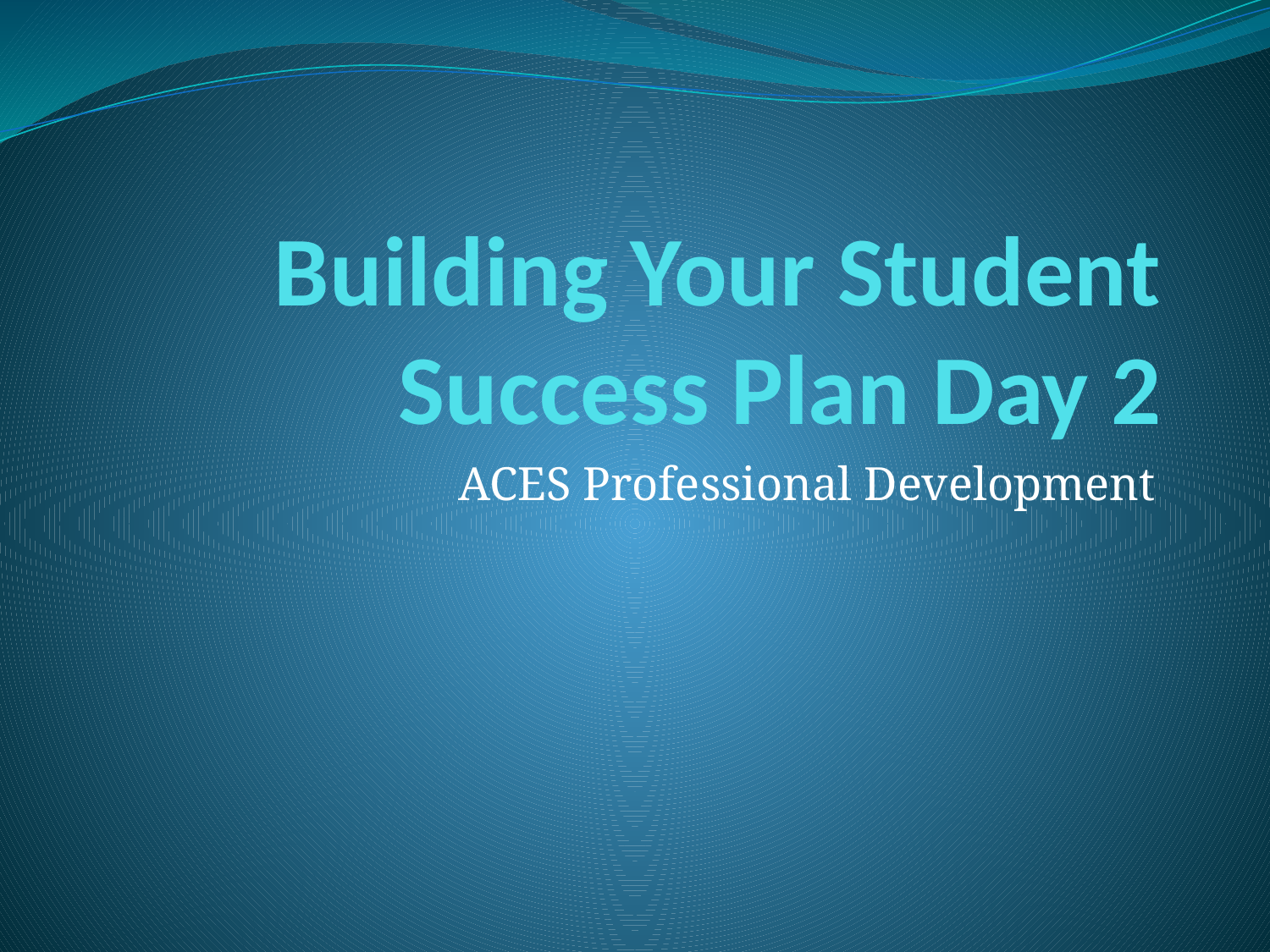

# Building Your Student Success Plan Day 2
ACES Professional Development